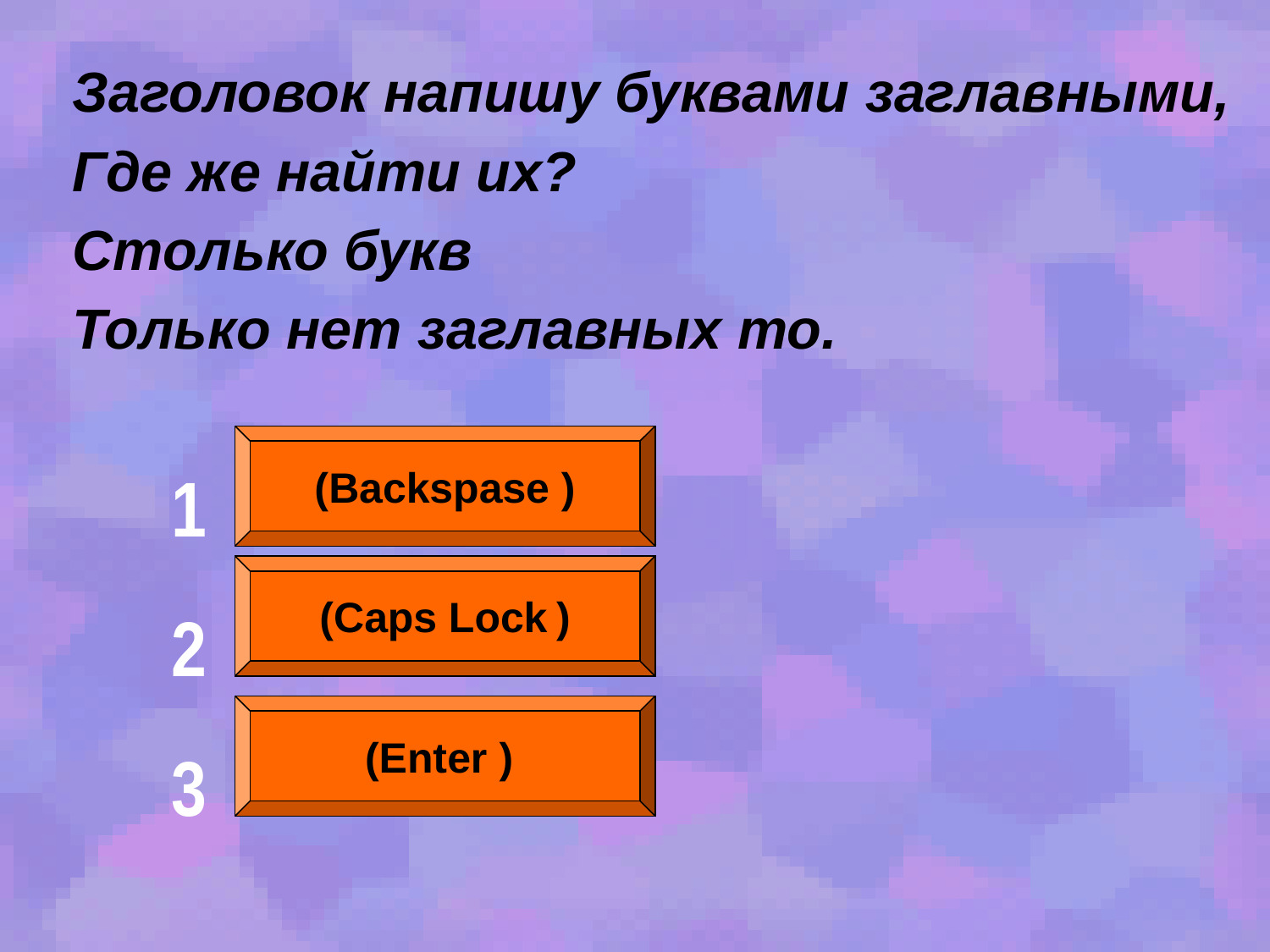

Заголовок напишу буквами заглавными,
Где же найти их?
Столько букв
Только нет заглавных то.

1
2
3
(Backspase )
(Caps Lock )
(Enter )